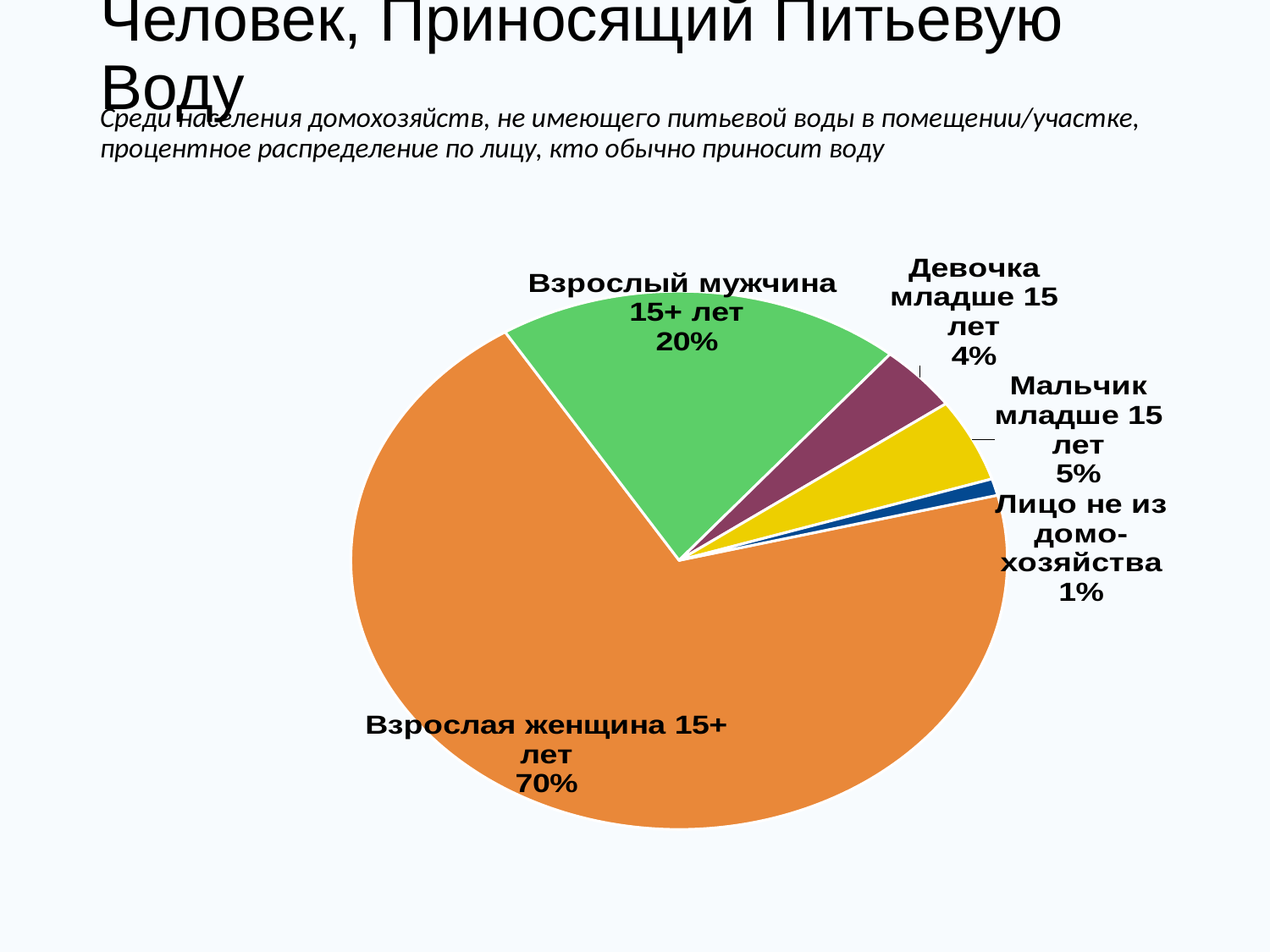

# Человек, Приносящий Питьевую Воду
Среди населения домохозяйств, не имеющего питьевой воды в помещении/участке,  процентное распределение по лицу, кто обычно приносит воду

### Chart

| Category | Sales |
|---|---|
| Взрослая женщина 15+ лет | 70.0 |
| Взрослый мужчина
15+ лет | 20.0 |
| Девочка младше 15 лет | 4.0 |
| Мальчик младше 15 лет | 5.0 |
| Лицо не из домо-хозяйства | 1.0 |